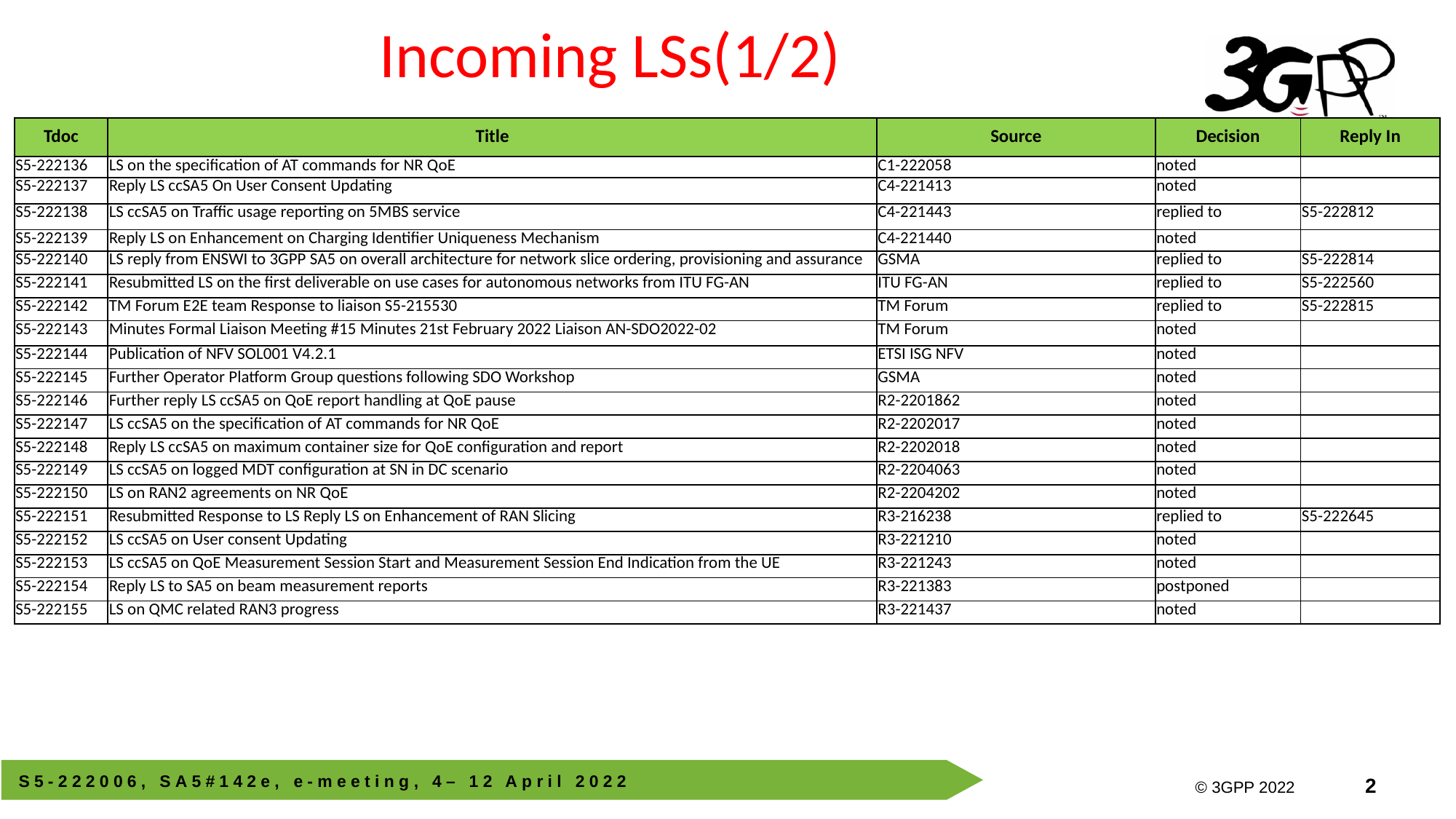

# Incoming LSs(1/2)
| Tdoc | Title | Source | Decision | Reply In |
| --- | --- | --- | --- | --- |
| S5-222136 | LS on the specification of AT commands for NR QoE | C1-222058 | noted |  |
| S5-222137 | Reply LS ccSA5 On User Consent Updating | C4-221413 | noted |  |
| S5-222138 | LS ccSA5 on Traffic usage reporting on 5MBS service | C4-221443 | replied to | S5-222812 |
| S5-222139 | Reply LS on Enhancement on Charging Identifier Uniqueness Mechanism | C4-221440 | noted |  |
| S5-222140 | LS reply from ENSWI to 3GPP SA5 on overall architecture for network slice ordering, provisioning and assurance | GSMA | replied to | S5-222814 |
| S5-222141 | Resubmitted LS on the first deliverable on use cases for autonomous networks from ITU FG-AN | ITU FG-AN | replied to | S5-222560 |
| S5-222142 | TM Forum E2E team Response to liaison S5-215530 | TM Forum | replied to | S5-222815 |
| S5-222143 | Minutes Formal Liaison Meeting #15 Minutes 21st February 2022 Liaison AN-SDO2022-02 | TM Forum | noted |  |
| S5-222144 | Publication of NFV SOL001 V4.2.1 | ETSI ISG NFV | noted |  |
| S5-222145 | Further Operator Platform Group questions following SDO Workshop | GSMA | noted |  |
| S5-222146 | Further reply LS ccSA5 on QoE report handling at QoE pause | R2-2201862 | noted |  |
| S5-222147 | LS ccSA5 on the specification of AT commands for NR QoE | R2-2202017 | noted |  |
| S5-222148 | Reply LS ccSA5 on maximum container size for QoE configuration and report | R2-2202018 | noted |  |
| S5-222149 | LS ccSA5 on logged MDT configuration at SN in DC scenario | R2-2204063 | noted |  |
| S5-222150 | LS on RAN2 agreements on NR QoE | R2-2204202 | noted |  |
| S5-222151 | Resubmitted Response to LS Reply LS on Enhancement of RAN Slicing | R3-216238 | replied to | S5-222645 |
| S5-222152 | LS ccSA5 on User consent Updating | R3-221210 | noted |  |
| S5-222153 | LS ccSA5 on QoE Measurement Session Start and Measurement Session End Indication from the UE | R3-221243 | noted |  |
| S5-222154 | Reply LS to SA5 on beam measurement reports | R3-221383 | postponed |  |
| S5-222155 | LS on QMC related RAN3 progress | R3-221437 | noted |  |